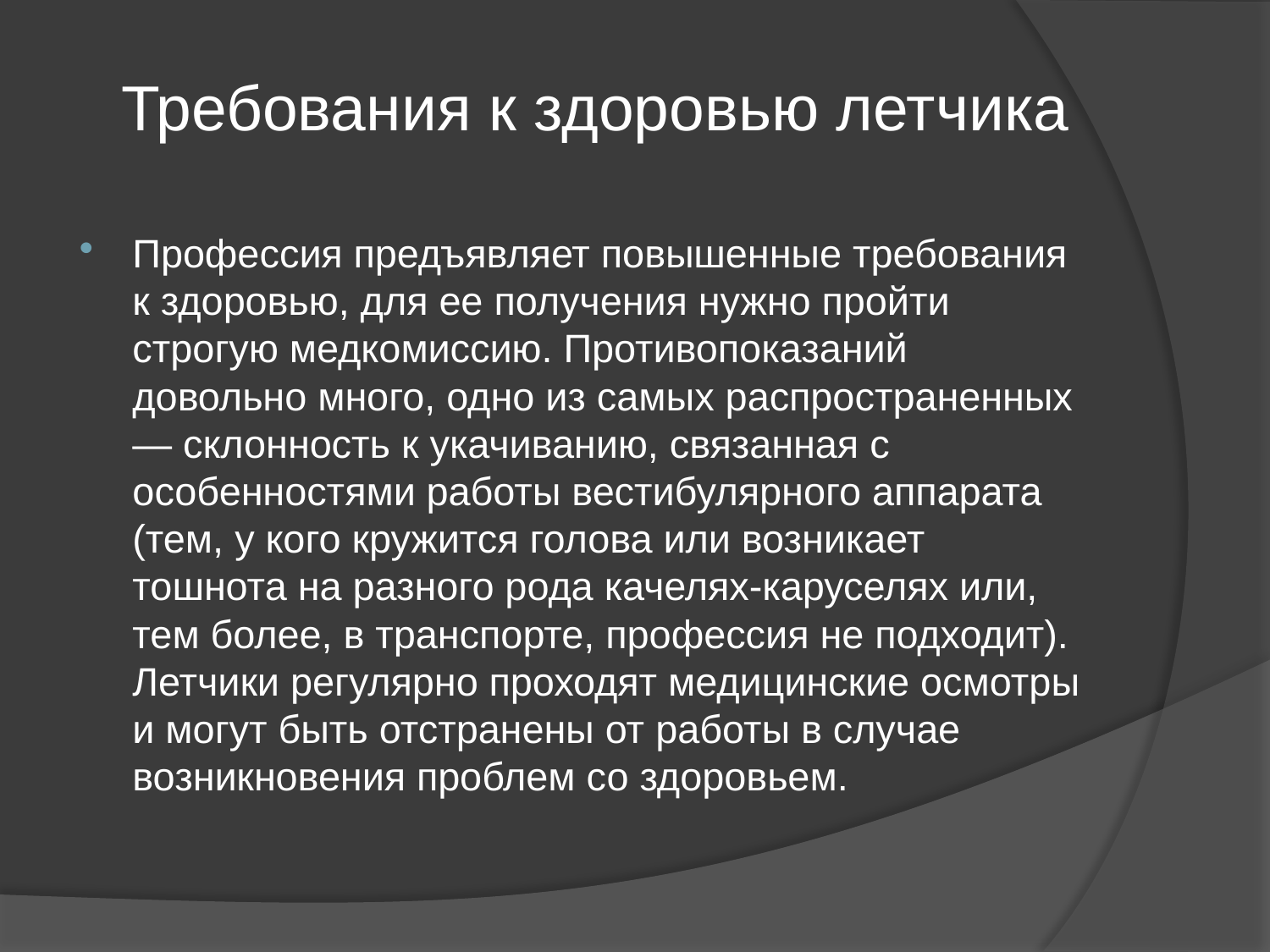

# Требования к здоровью летчика
Профессия предъявляет повышенные требования к здоровью, для ее получения нужно пройти строгую медкомиссию. Противопоказаний довольно много, одно из самых распространенных — склонность к укачиванию, связанная с особенностями работы вестибулярного аппарата (тем, у кого кружится голова или возникает тошнота на разного рода качелях-каруселях или, тем более, в транспорте, профессия не подходит). Летчики регулярно проходят медицинские осмотры и могут быть отстранены от работы в случае возникновения проблем со здоровьем.